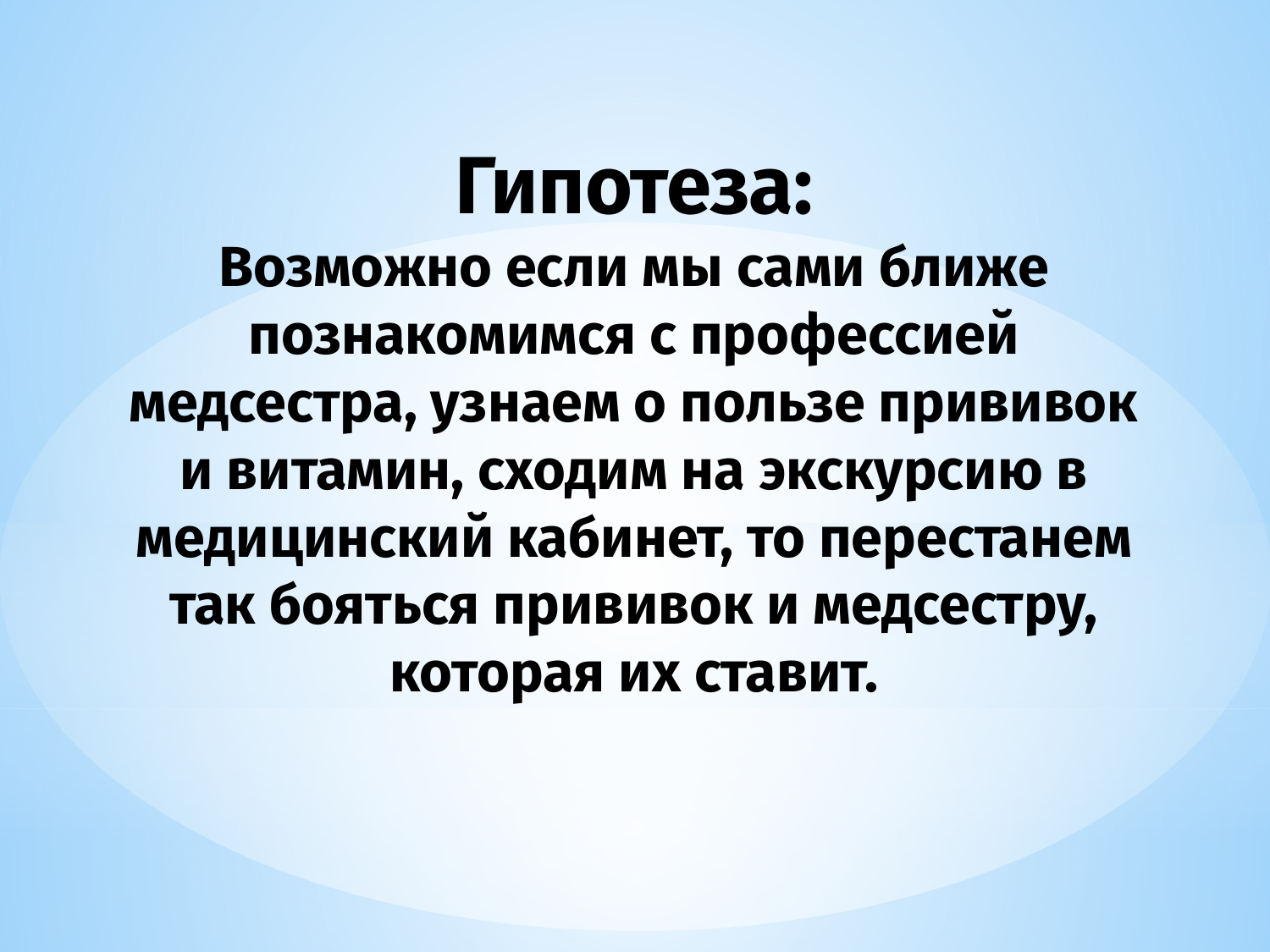

# Гипотеза: Возможно если мы сами ближе познакомимся с профессией медсестра, узнаем о пользе прививок и витамин, сходим на экскурсию в медицинский кабинет, то перестанем так бояться прививок и медсестру, которая их ставит.